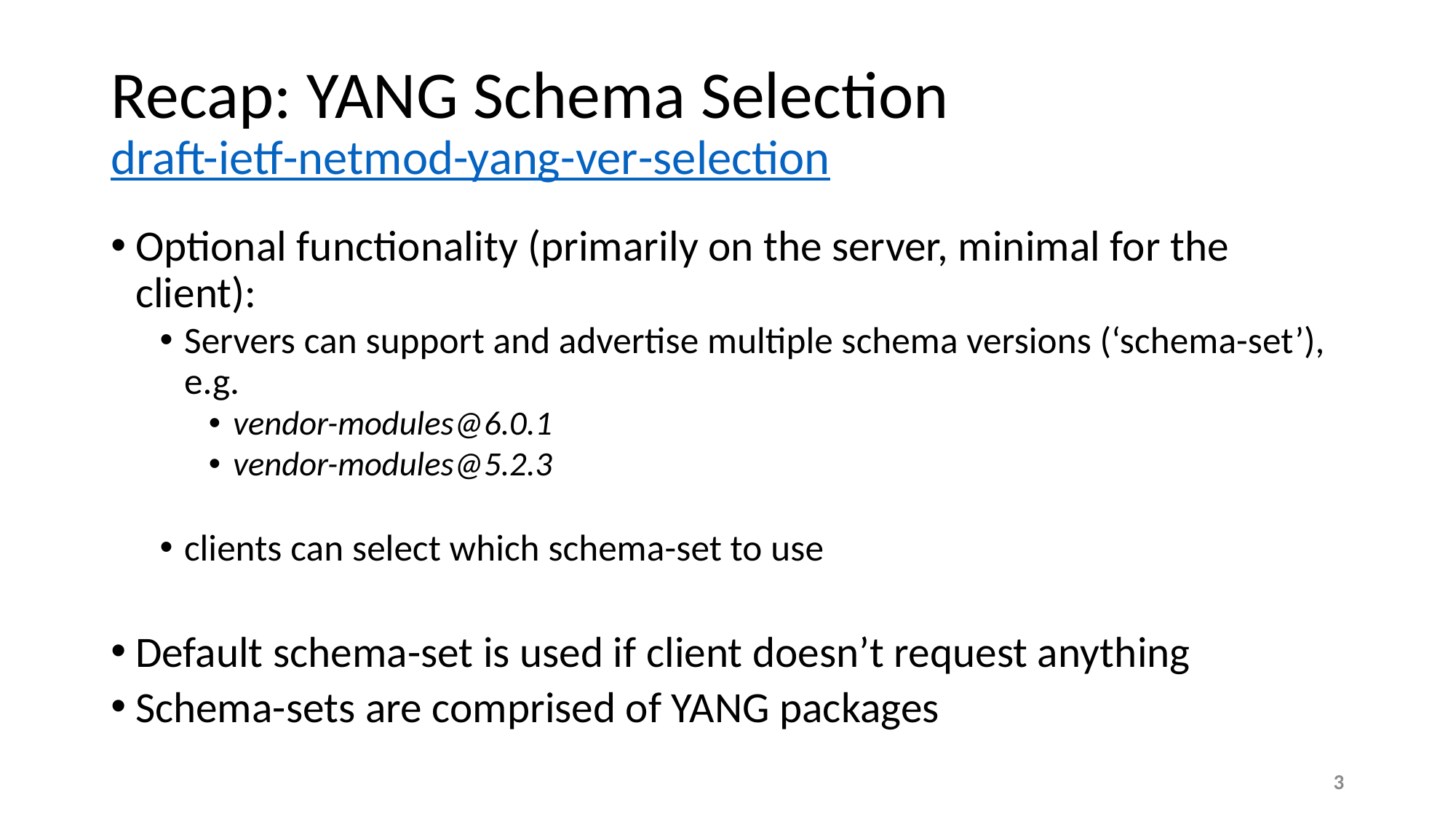

# Recap: YANG Schema Selection draft-ietf-netmod-yang-ver-selection
Optional functionality (primarily on the server, minimal for the client):
Servers can support and advertise multiple schema versions (‘schema-set’), e.g.
vendor-modules@6.0.1
vendor-modules@5.2.3

clients can select which schema-set to use

Default schema-set is used if client doesn’t request anything
Schema-sets are comprised of YANG packages

3